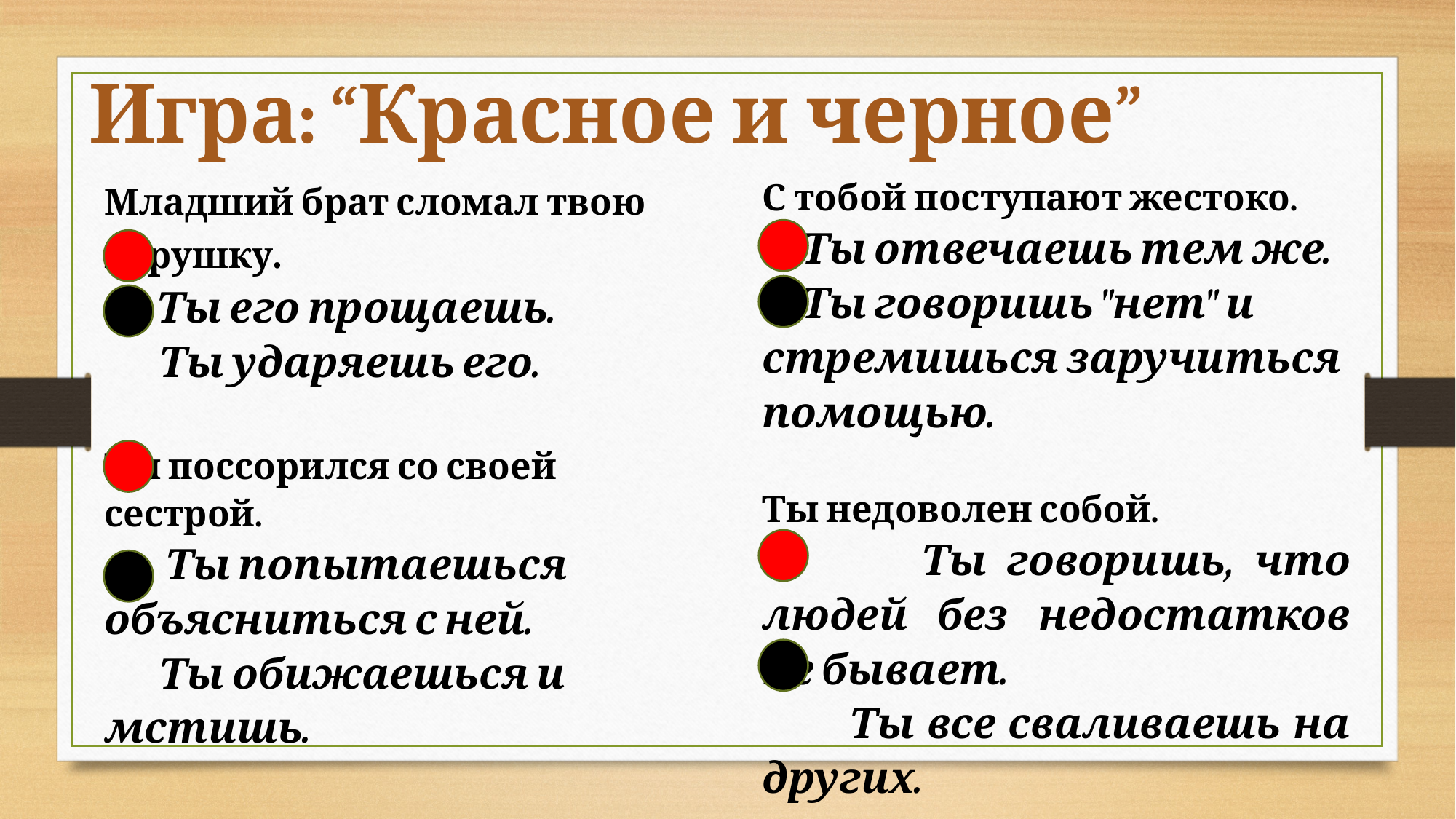

Игра: “Красное и черное”
С тобой поступают жестоко.
     Ты отвечаешь тем же.
     Ты говоришь "нет" и стремишься заручиться помощью.

Ты недоволен собой.
       Ты говоришь, что людей без недостатков не бывает.
       Ты все сваливаешь на других.
Младший брат сломал твою игрушку.
      Ты его прощаешь.
       Ты ударяешь его.

Ты поссорился со своей сестрой.
       Ты попытаешься объясниться с ней.
       Ты обижаешься и мстишь.

.